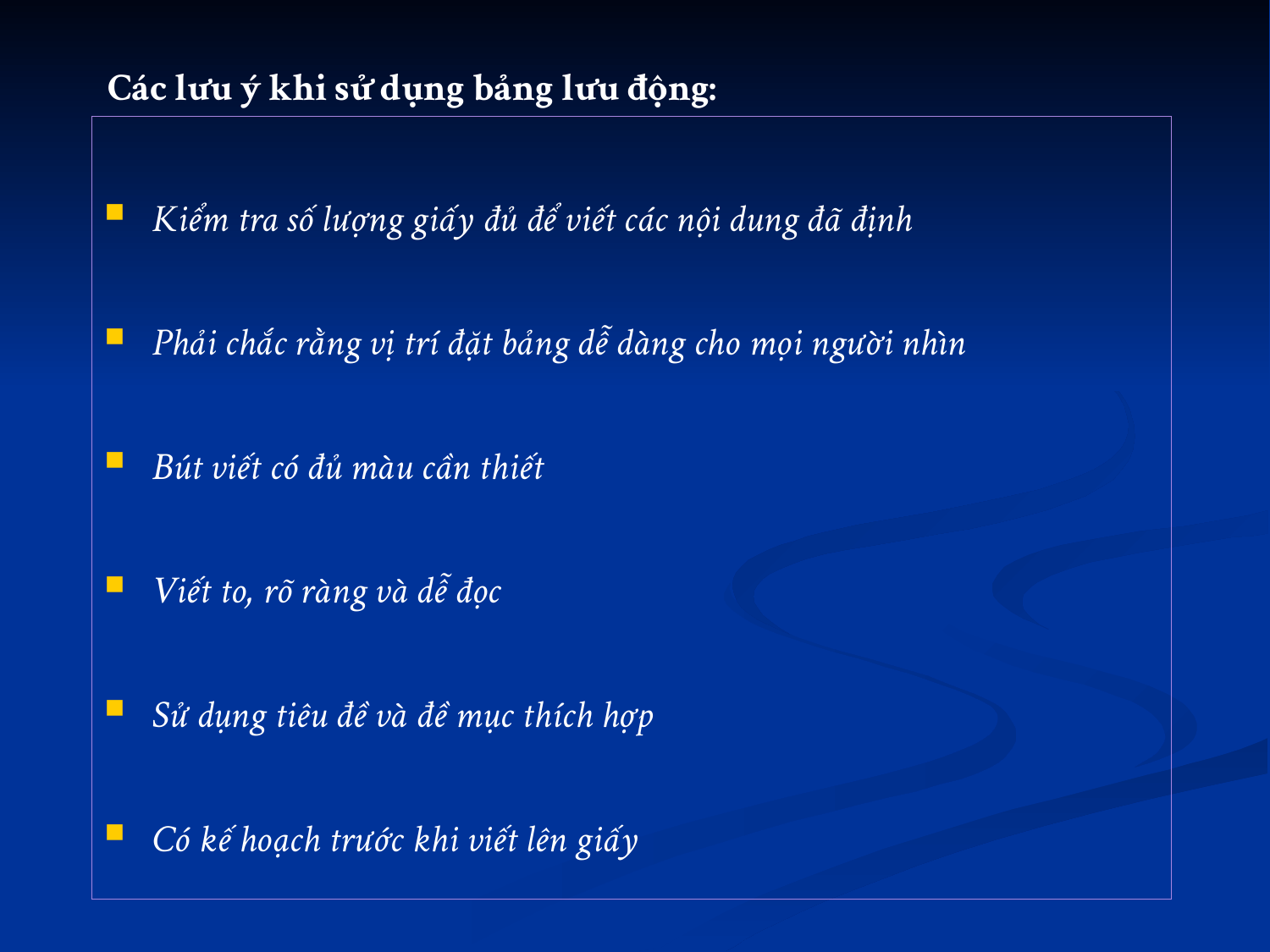

Các lưu ý khi sử dụng bảng lưu động:
Kiểm tra số lượng giấy đủ để viết các nội dung đã định
Phải chắc rằng vị trí đặt bảng dễ dàng cho mọi người nhìn
Bút viết có đủ màu cần thiết
Viết to, rõ ràng và dễ đọc
Sử dụng tiêu đề và đề mục thích hợp
Có kế hoạch trước khi viết lên giấy